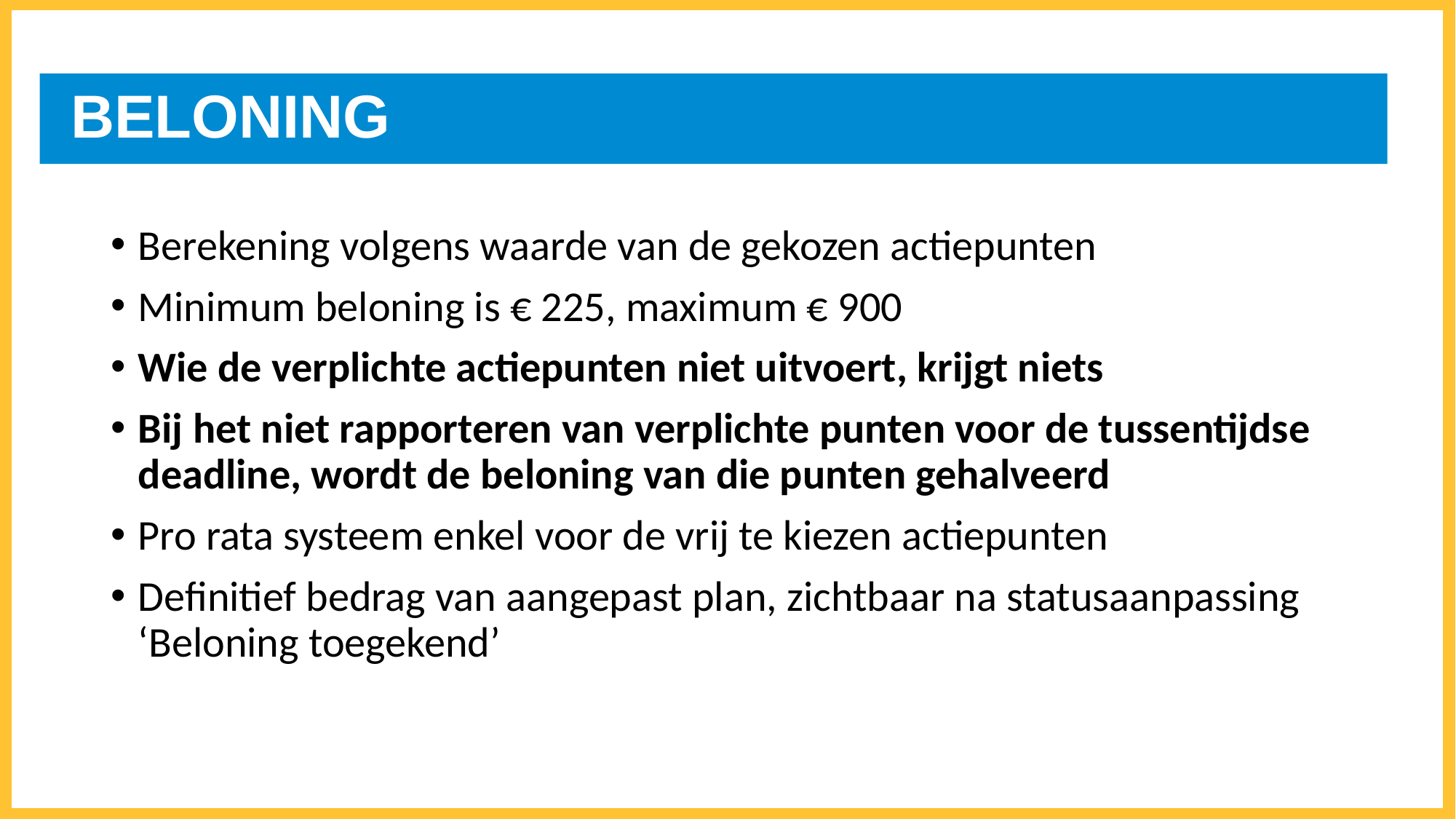

# BELONING

Berekening volgens waarde van de gekozen actiepunten
Minimum beloning is € 225, maximum € 900
Wie de verplichte actiepunten niet uitvoert, krijgt niets
Bij het niet rapporteren van verplichte punten voor de tussentijdse deadline, wordt de beloning van die punten gehalveerd
Pro rata systeem enkel voor de vrij te kiezen actiepunten
Definitief bedrag van aangepast plan, zichtbaar na statusaanpassing ‘Beloning toegekend’